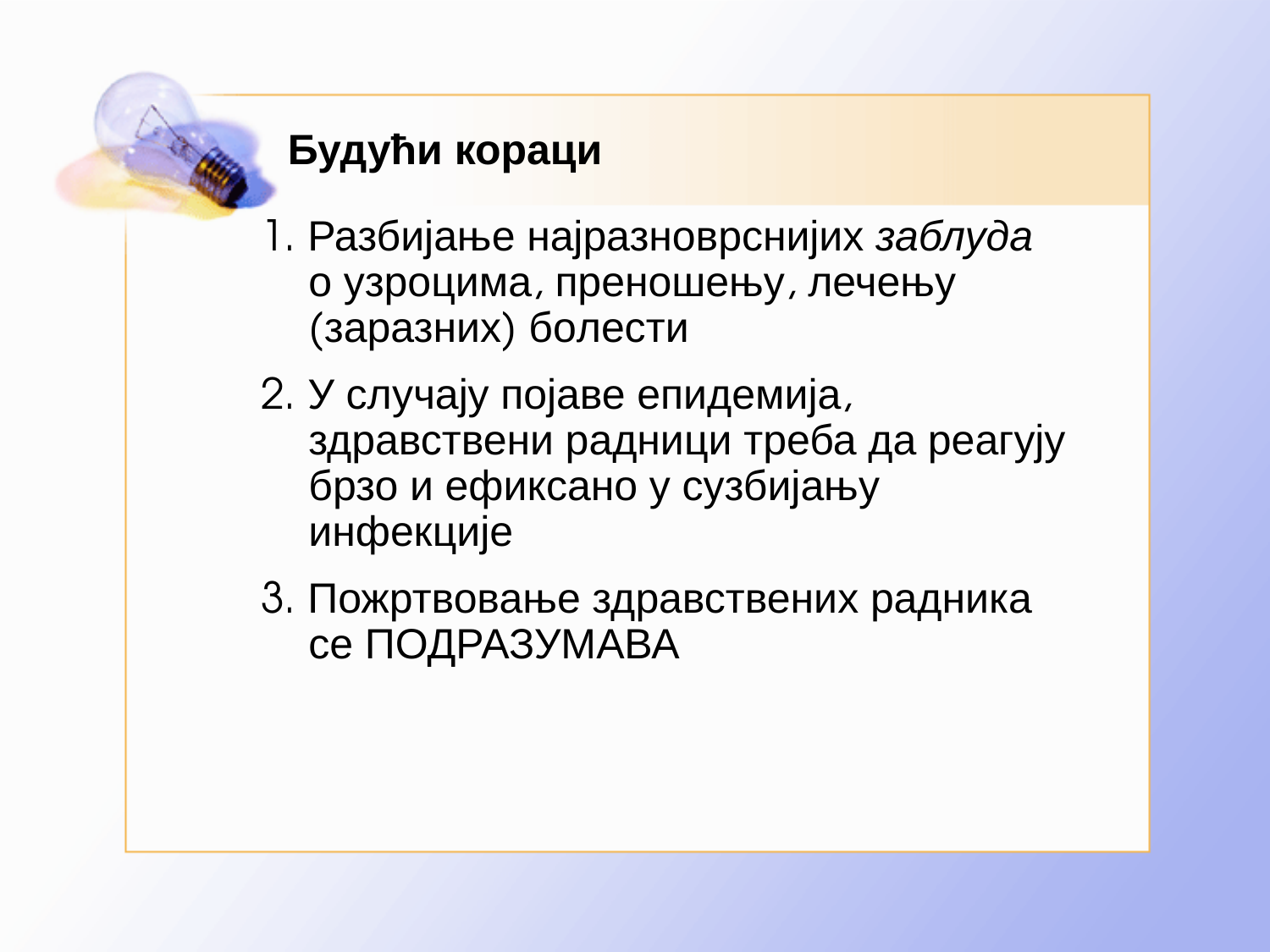

# Будући кораци
1. Разбијање најразноврснијих заблуда о узроцима, преношењу, лечењу (заразних) болести
2. У случају појаве епидемија, здравствени радници треба да реагују брзо и ефиксано у сузбијању инфекције
3. Пожртвовање здравствених радника се ПОДРАЗУМАВА